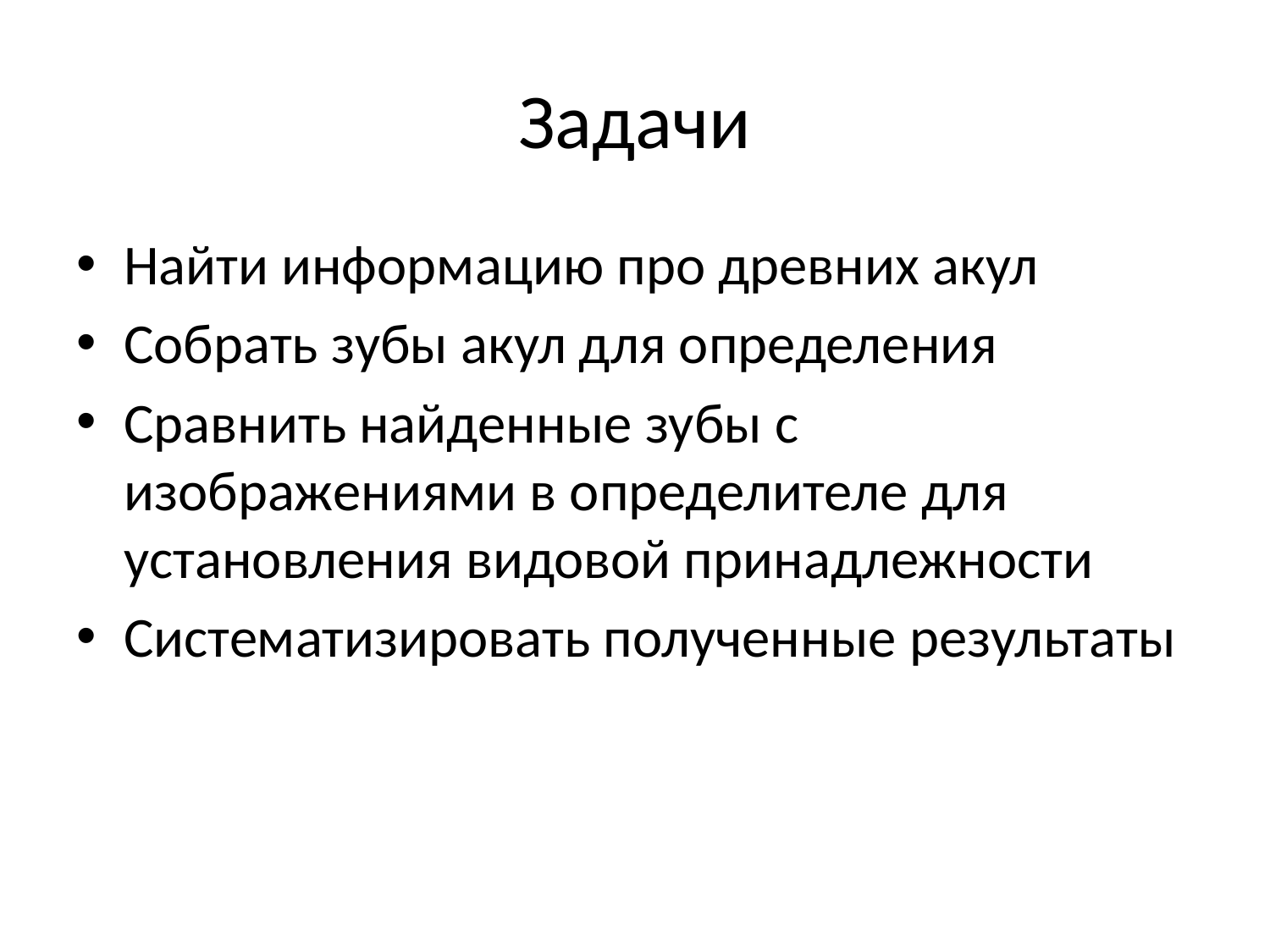

# Задачи
Найти информацию про древних акул
Собрать зубы акул для определения
Сравнить найденные зубы с изображениями в определителе для установления видовой принадлежности
Систематизировать полученные результаты